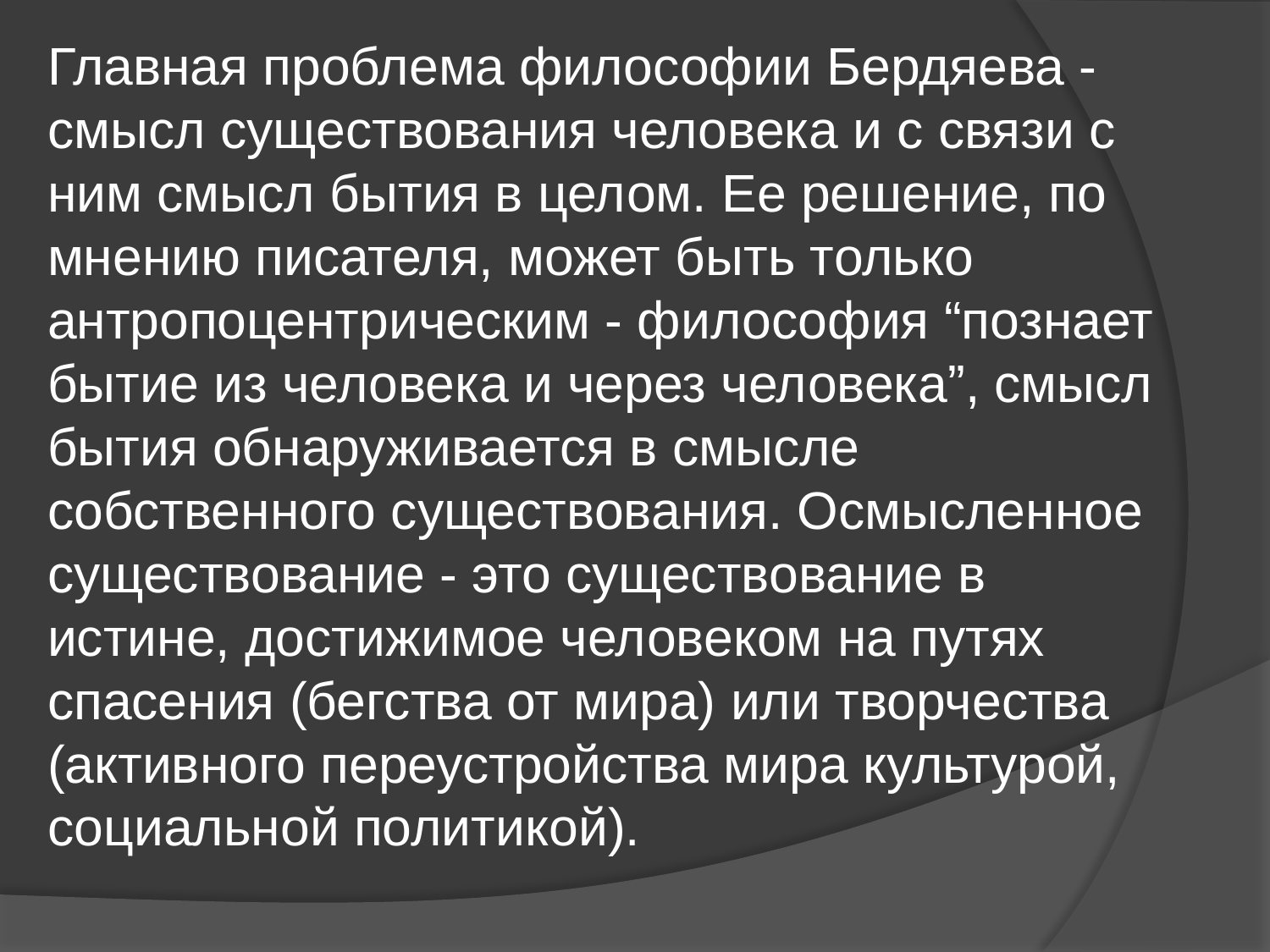

Главная проблема философии Бердяева - смысл существования человека и с связи с ним смысл бытия в целом. Ее решение, по мнению писателя, может быть только антропоцентрическим - философия “познает бытие из человека и через человека”, смысл бытия обнаруживается в смысле собственного существования. Осмысленное существование - это существование в истине, достижимое человеком на путях спасения (бегства от мира) или творчества (активного переустройства мира культурой, социальной политикой).